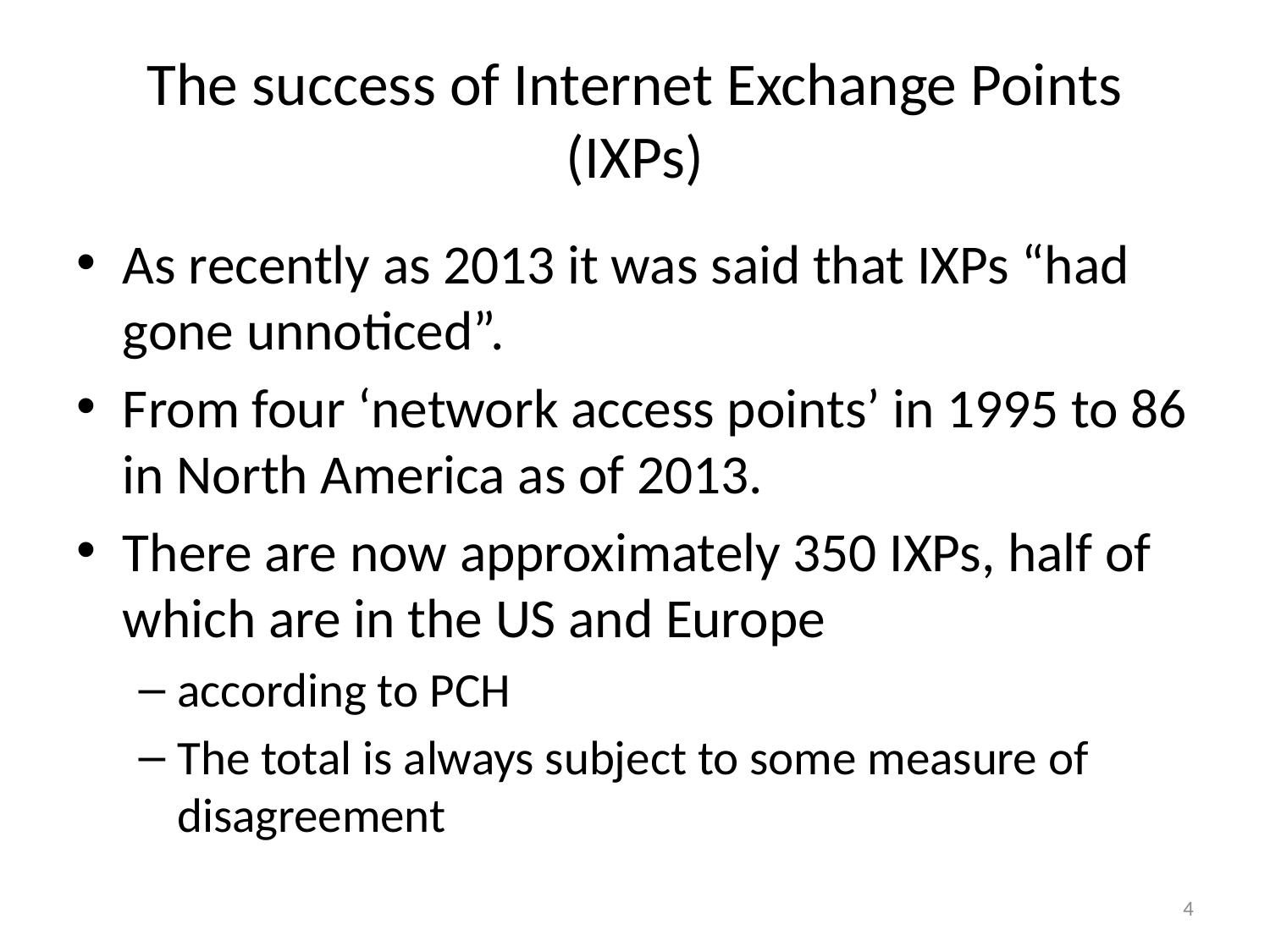

# The success of Internet Exchange Points (IXPs)
As recently as 2013 it was said that IXPs “had gone unnoticed”.
From four ‘network access points’ in 1995 to 86 in North America as of 2013.
There are now approximately 350 IXPs, half of which are in the US and Europe
according to PCH
The total is always subject to some measure of disagreement
4